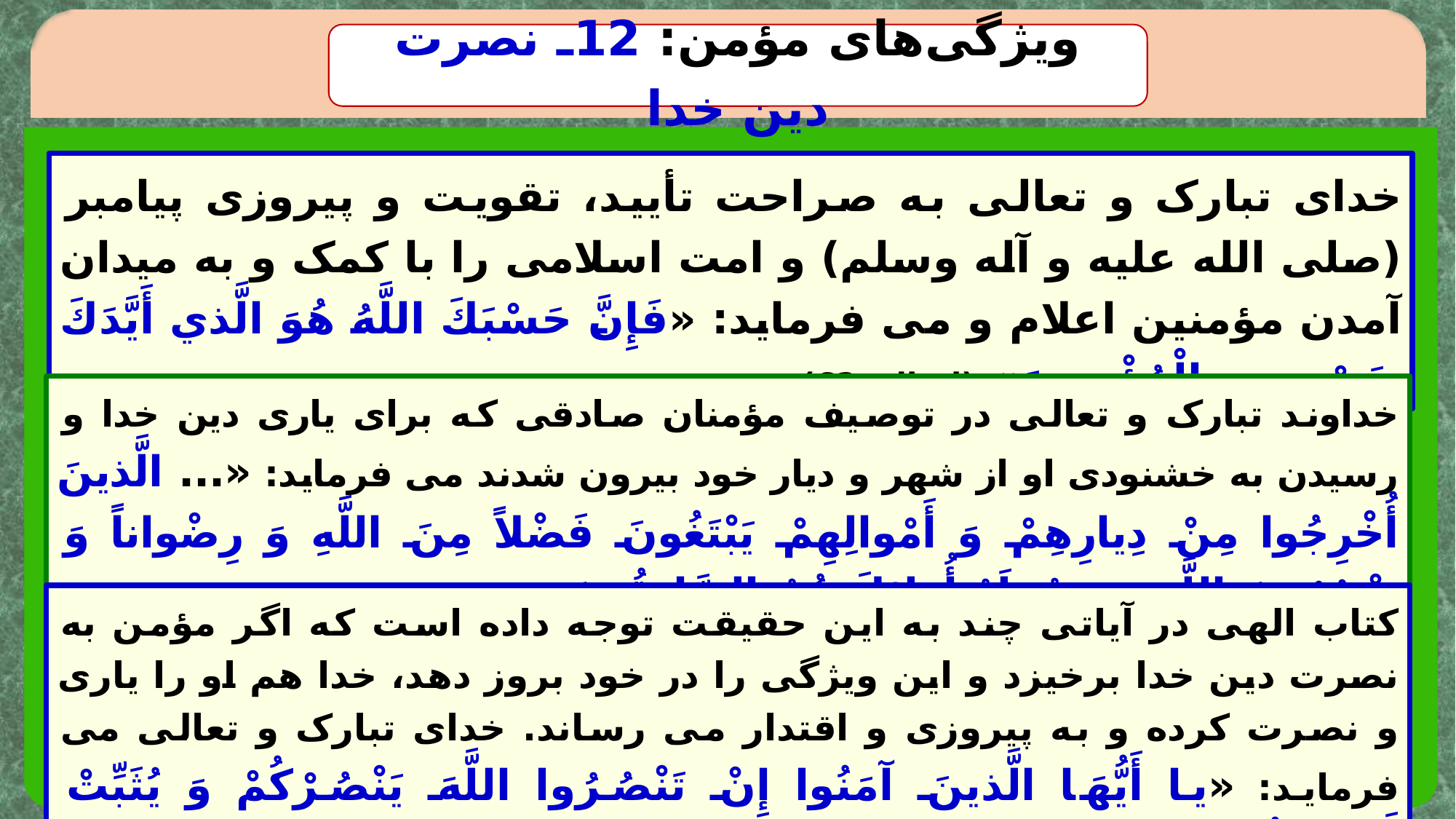

ویژگی‌های مؤمن: 12ـ نصرت دین خدا

خدای تبارک و تعالی به صراحت تأیید، تقویت و پیروزی پیامبر (صلی الله علیه و آله وسلم) و امت اسلامی را با کمک و به میدان آمدن مؤمنین اعلام و می فرماید: «فَإِنَّ حَسْبَكَ اللَّهُ هُوَ الَّذي‏ أَيَّدَكَ‏ بِنَصْرِهِ‏ وَ بِالْمُؤْمِنينَ» (انفال: 62)؛
خداوند تبارک و تعالی در توصیف مؤمنان صادقی که برای یاری دین خدا و رسیدن به خشنودی او از شهر و دیار خود بیرون شدند می فرماید: «... الَّذينَ أُخْرِجُوا مِنْ دِيارِهِمْ وَ أَمْوالِهِمْ يَبْتَغُونَ فَضْلاً مِنَ اللَّهِ وَ رِضْواناً وَ يَنْصُرُونَ‏ اللَّهَ‏ وَ رَسُولَهُ‏ أُولئِكَ هُمُ الصَّادِقُونَ (حشر: 8)»
کتاب الهی در آیاتی چند به این حقیقت توجه داده است که اگر مؤمن به نصرت دین خدا برخیزد و این ویژگی را در خود بروز دهد، خدا هم او را یاری و نصرت کرده و به پیروزی و اقتدار می رساند. خدای تبارک و تعالی می فرماید: «يا أَيُّهَا الَّذينَ آمَنُوا إِنْ تَنْصُرُوا اللَّهَ يَنْصُرْكُمْ وَ يُثَبِّتْ أَقْدامَكُمْ»(محمد: 7)؛